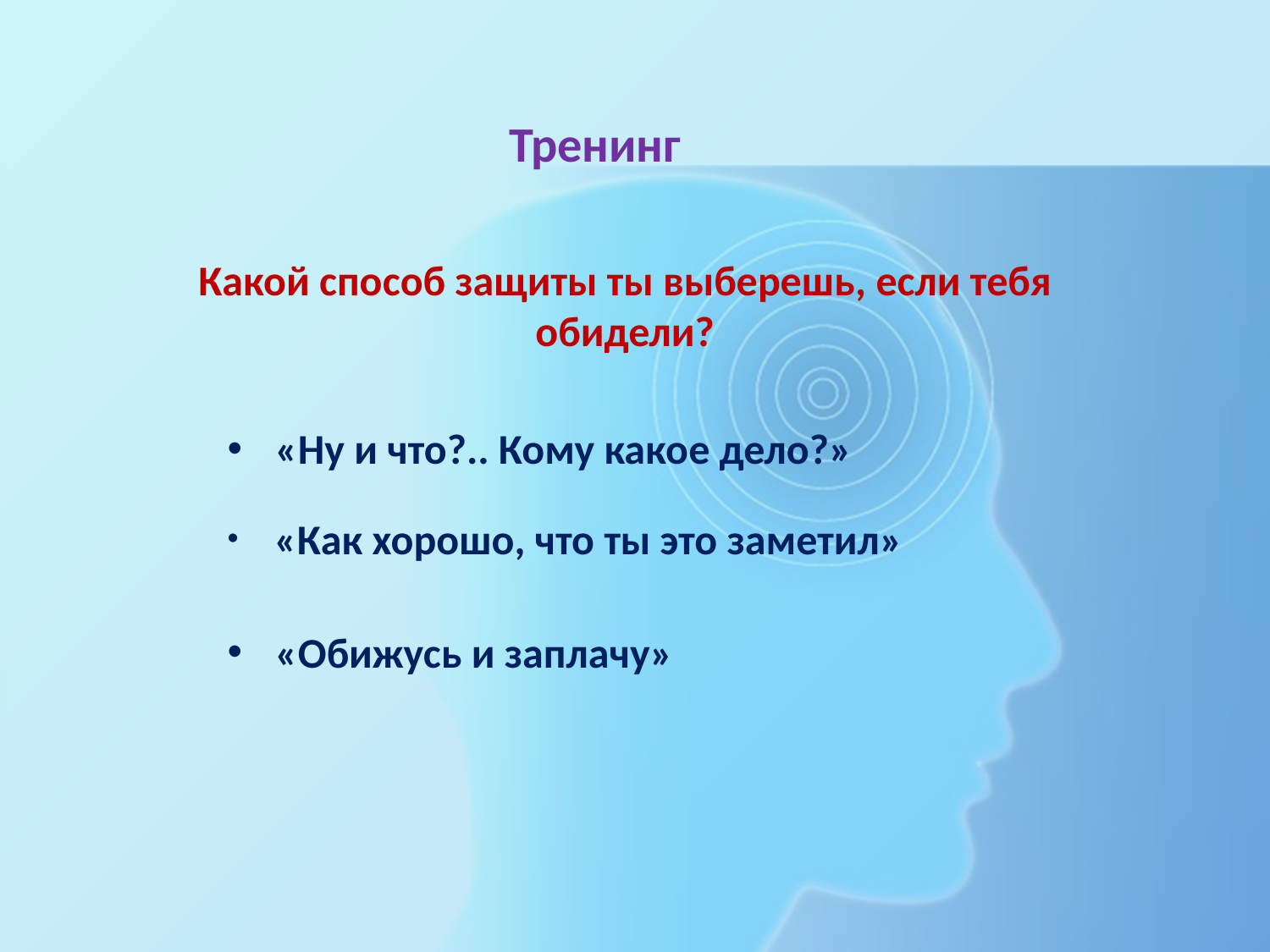

Тренинг
Какой способ защиты ты выберешь, если тебя обидели?
«Ну и что?.. Кому какое дело?»
 «Как хорошо, что ты это заметил»
«Обижусь и заплачу»